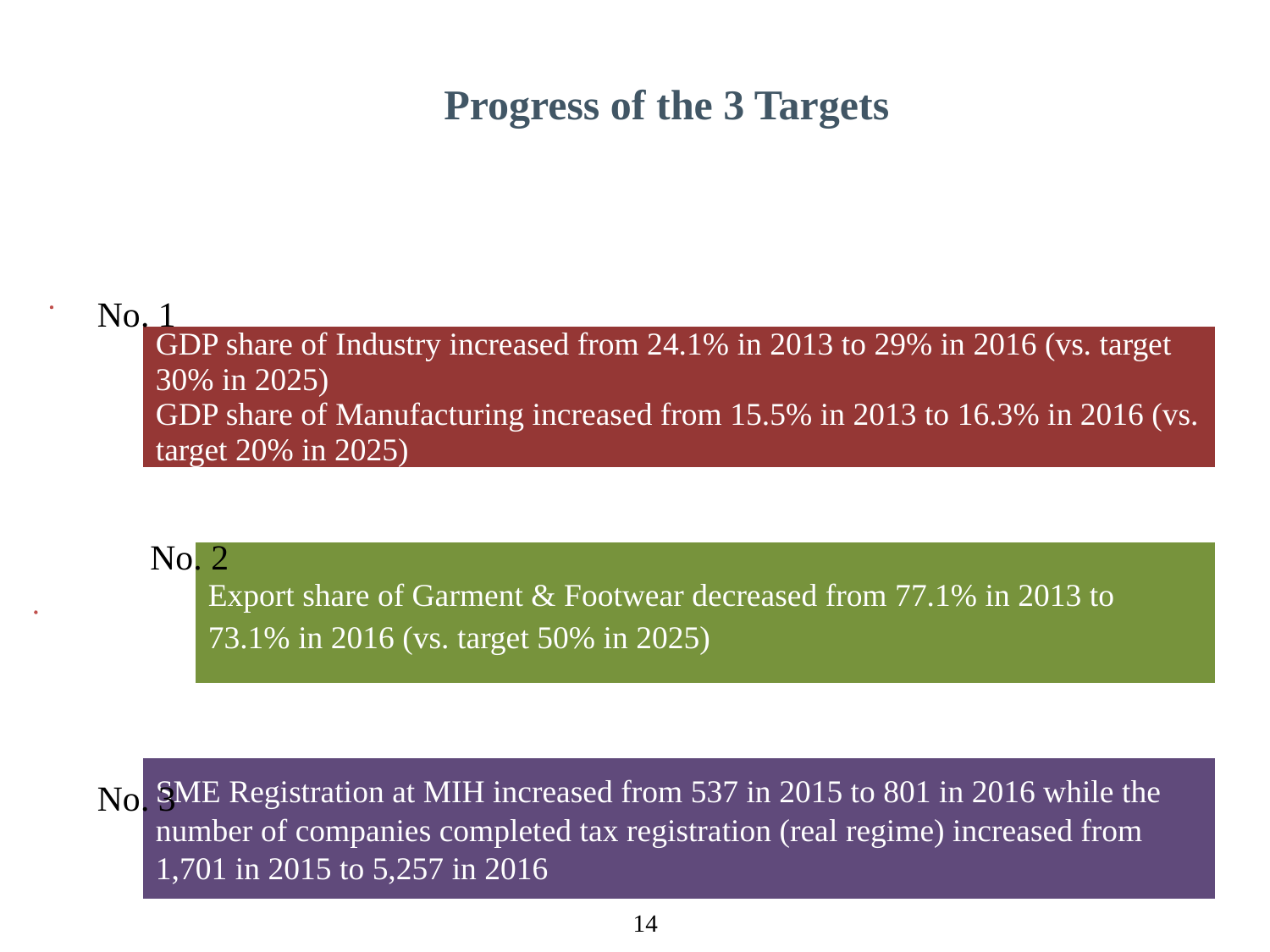

Progress of the 3 Targets
GDP share of Industry increased from 24.1% in 2013 to 29% in 2016 (vs. target 30% in 2025)
GDP share of Manufacturing increased from 15.5% in 2013 to 16.3% in 2016 (vs. target 20% in 2025)
Export share of Garment & Footwear decreased from 77.1% in 2013 to 73.1% in 2016 (vs. target 50% in 2025)
No. 1
No. 2
No. 3
14